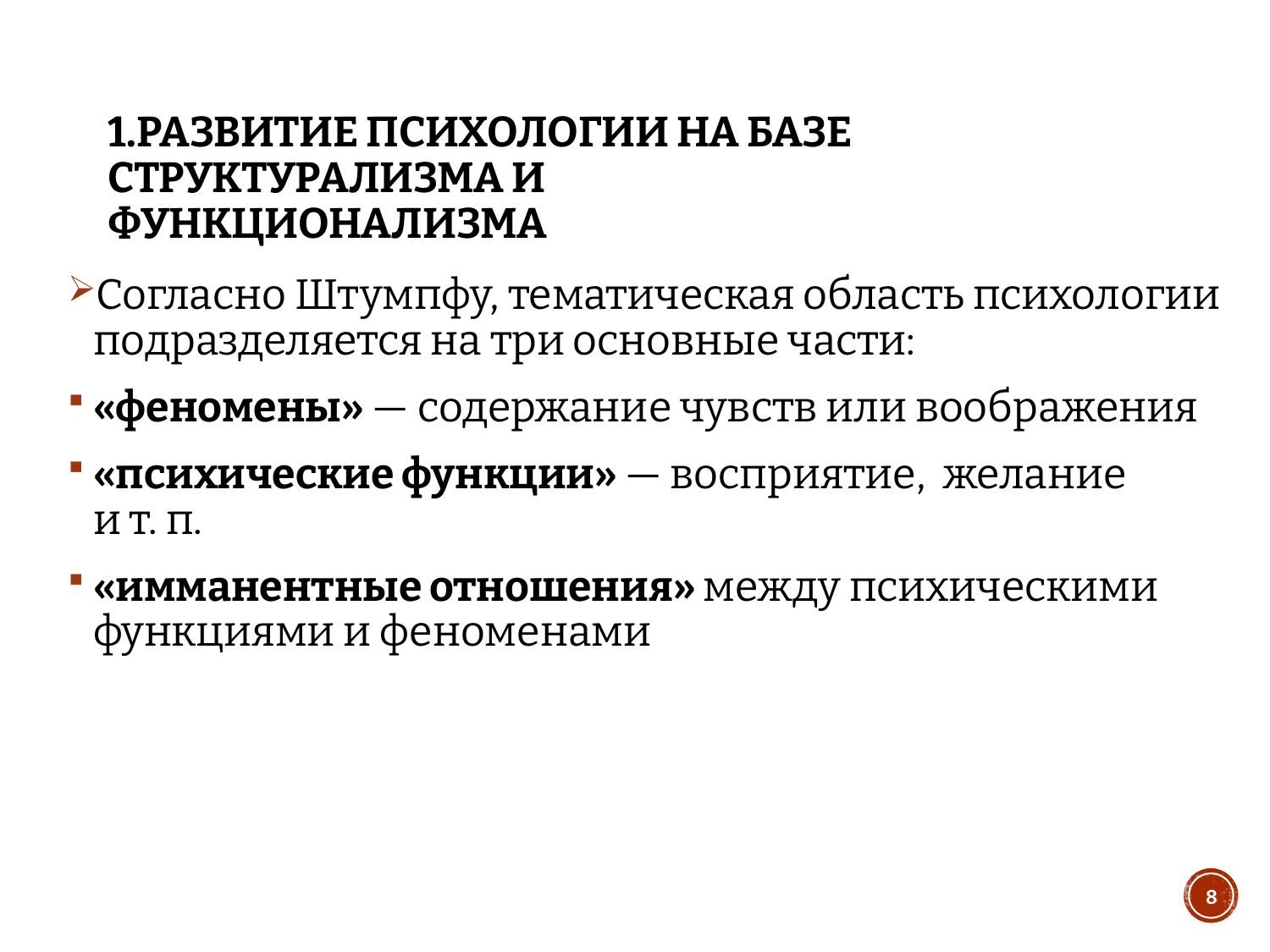

# 1.Развитие психологии на базе структурализма и функционализма
Согласно Штумпфу, тематическая область психологии подразделяется на три основные части:
«феномены» — содержание чувств или воображения
«психические функции» — восприятие,  желание и т. п.
«имманентные отношения» между психическими функциями и феноменами

8